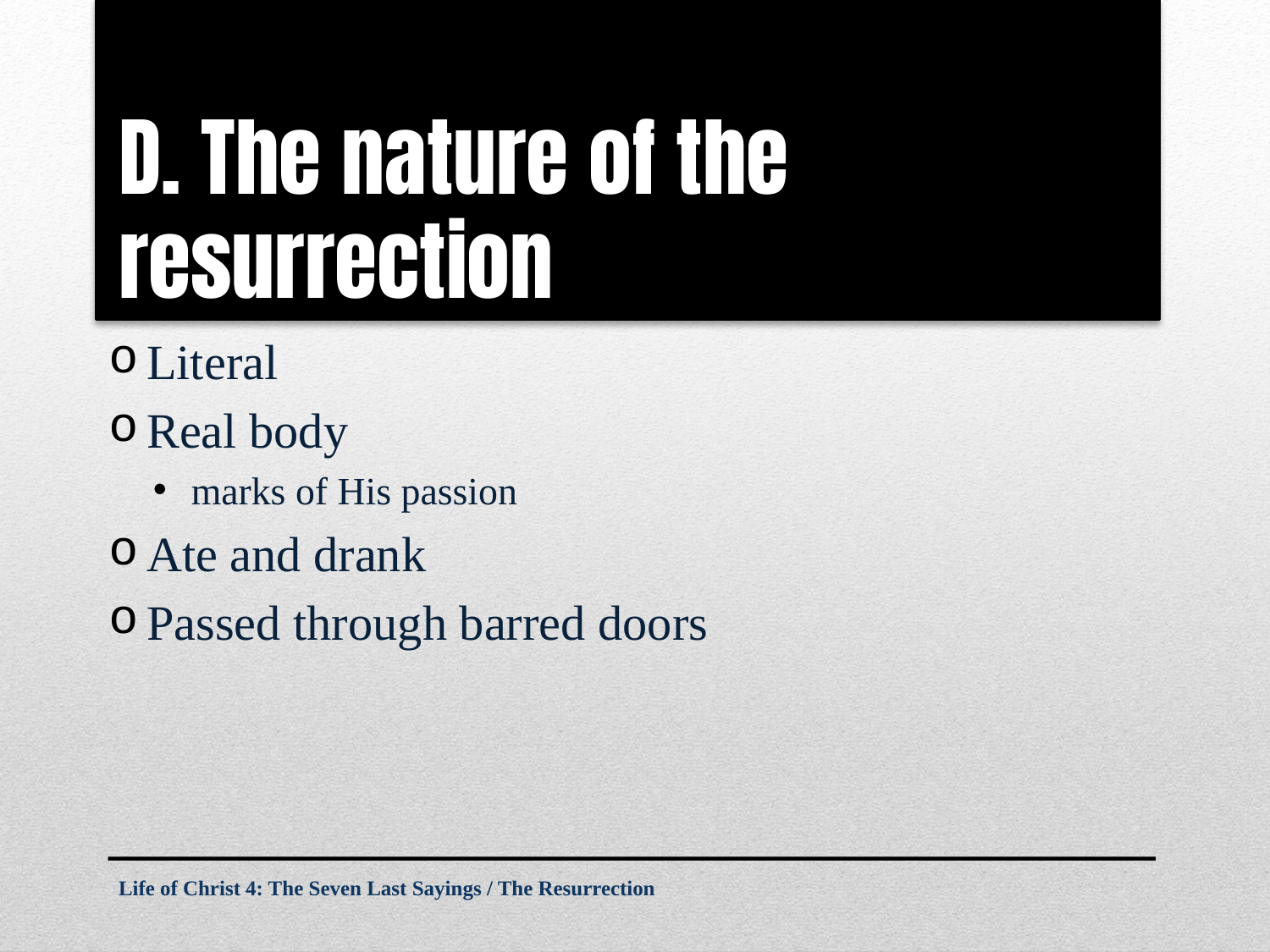

# D. The nature of the resurrection
Literal
Real body
marks of His passion
Ate and drank
Passed through barred doors
Life of Christ 4: The Seven Last Sayings / The Resurrection